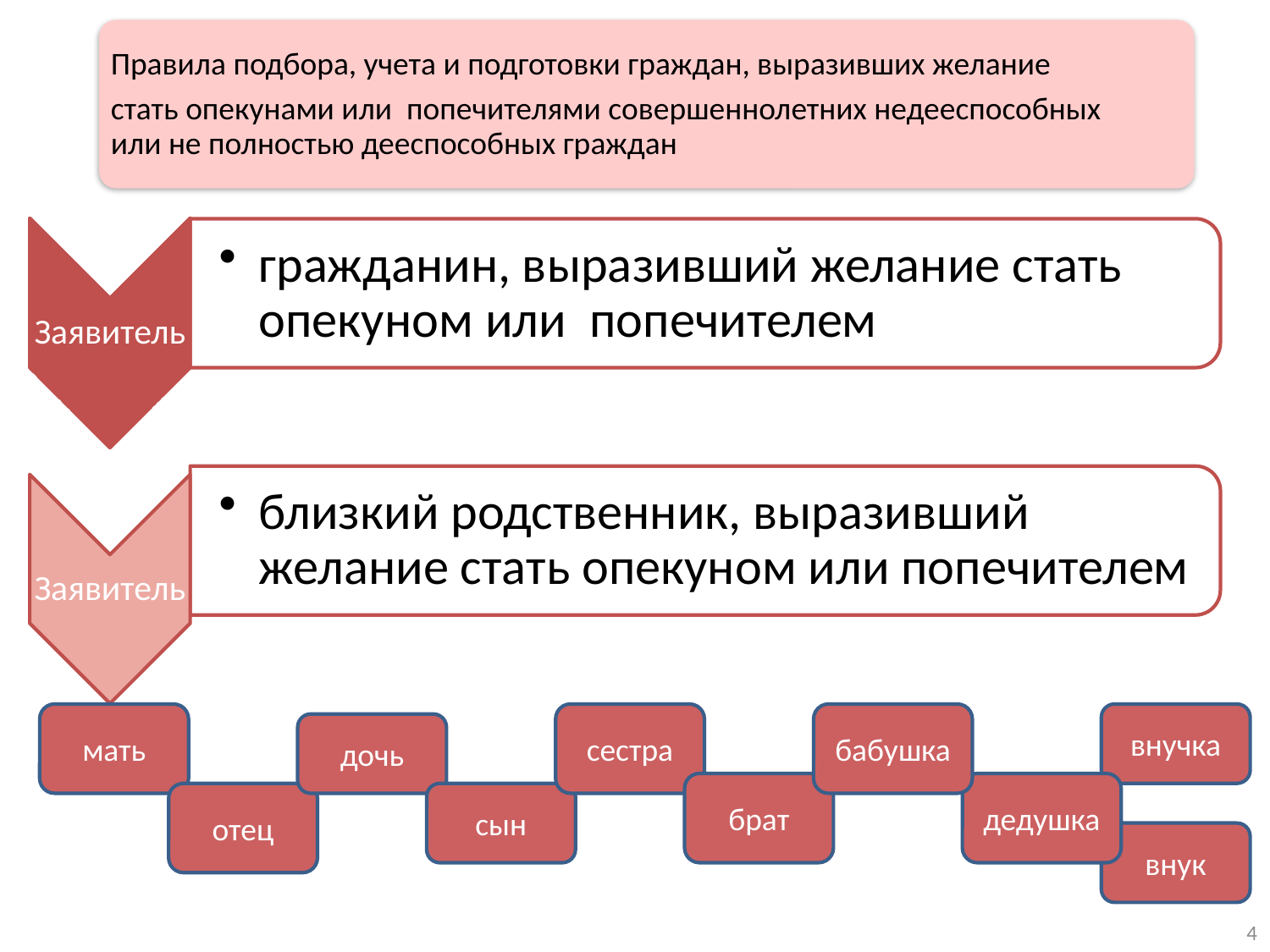

#

Правила подбора, учета и подготовки граждан, выразивших желание
стать опекунами или  попечителями совершеннолетних недееспособных или не полностью дееспособных граждан
 выразивший желание стать опекуном (попечителем)
гражданин, выразивший желание стать опекуном или  попечителем
Заявитель
близкий родственник, выразивший желание стать опекуном или попечителем
Заявитель
мать
сестра
бабушка
внучка
дочь
брат
дедушка
отец
сын
внук
4